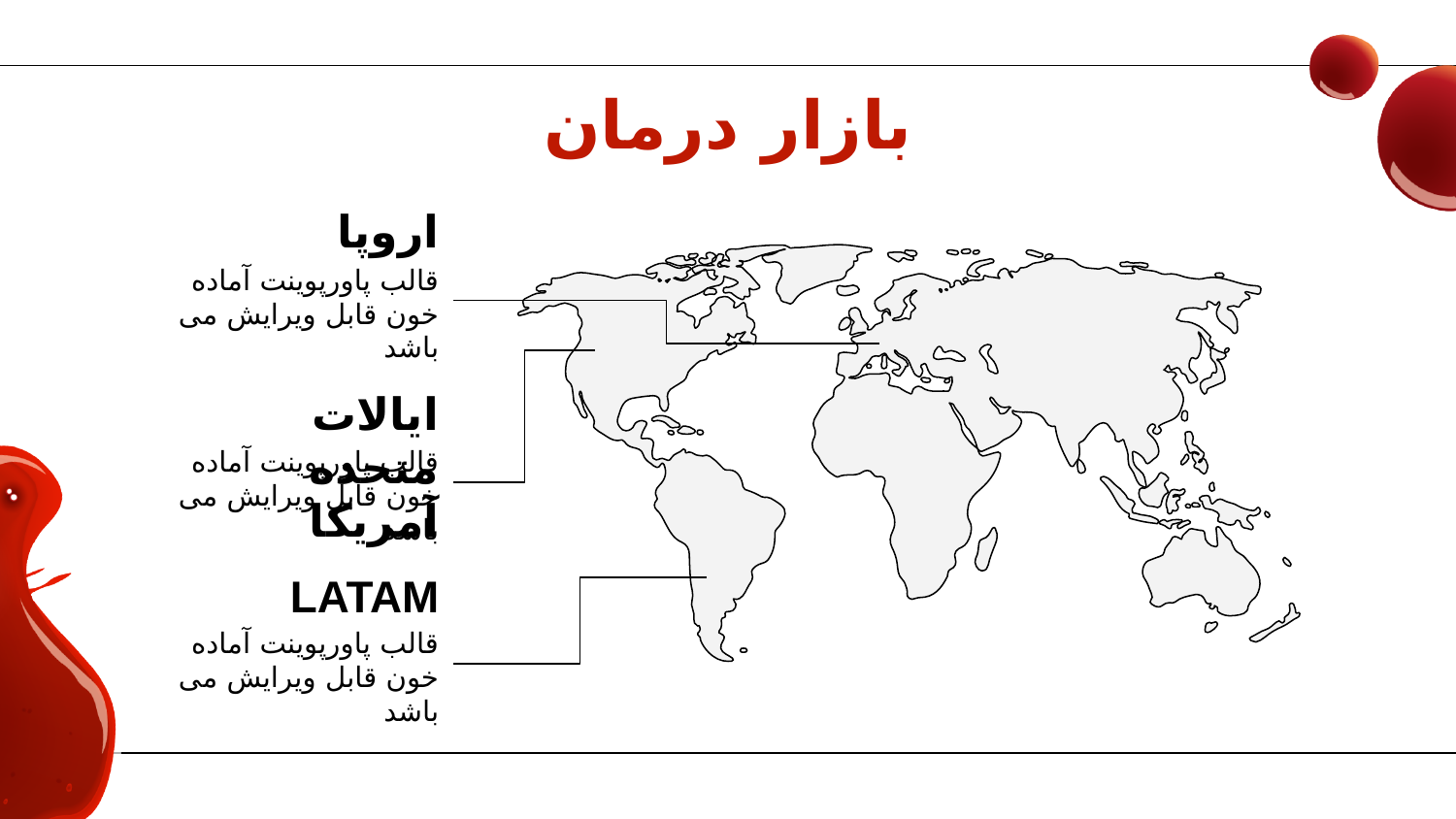

# بازار درمان
اروپا

قالب پاورپوینت آماده خون قابل ویرایش می باشد
ایالات متحده آمریکا
قالب پاورپوینت آماده خون قابل ویرایش می باشد
LATAM
قالب پاورپوینت آماده خون قابل ویرایش می باشد